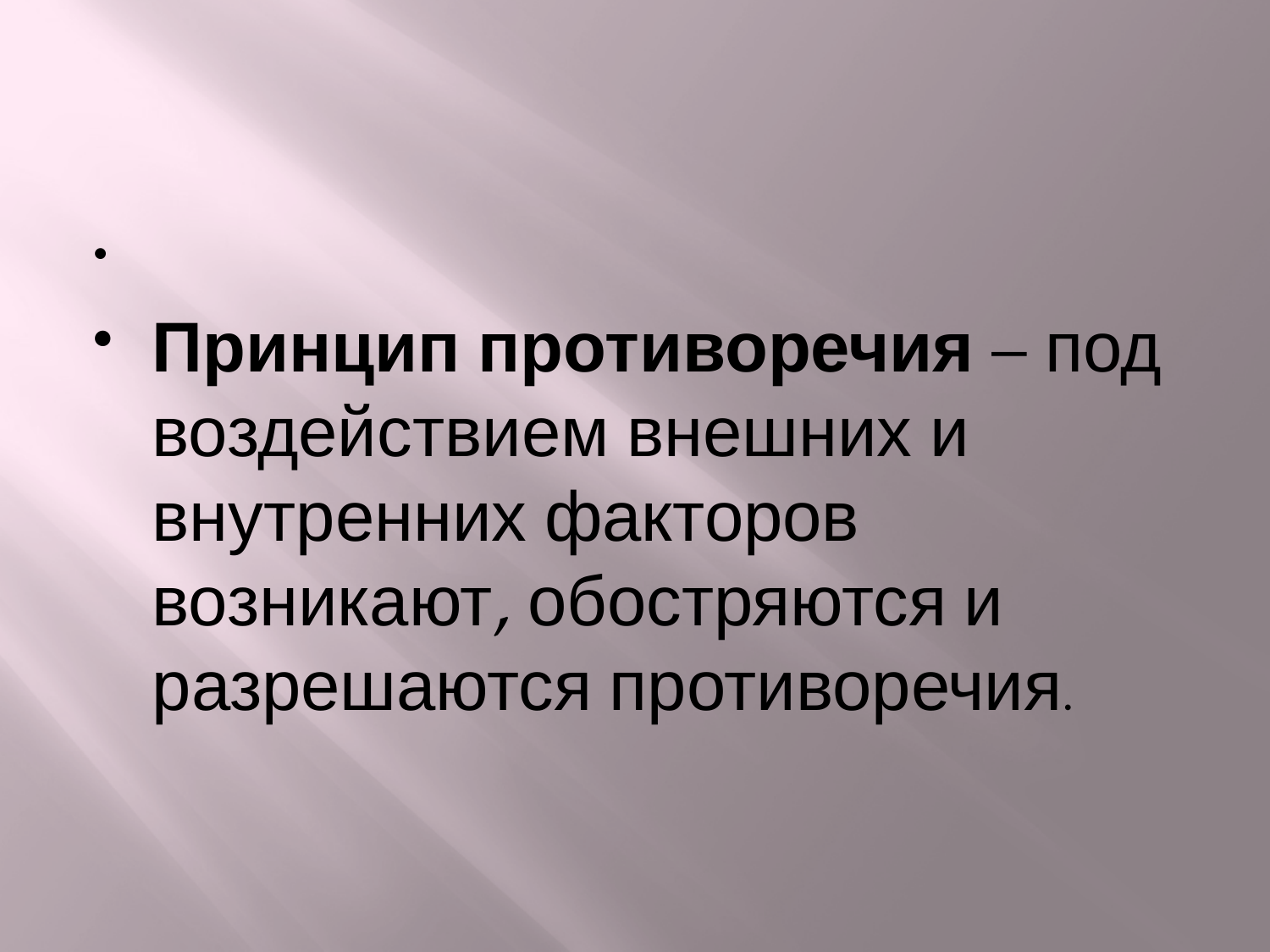

#

Принцип противоречия – под воздействием внешних и внутренних факторов возникают, обостряются и разрешаются противоречия.